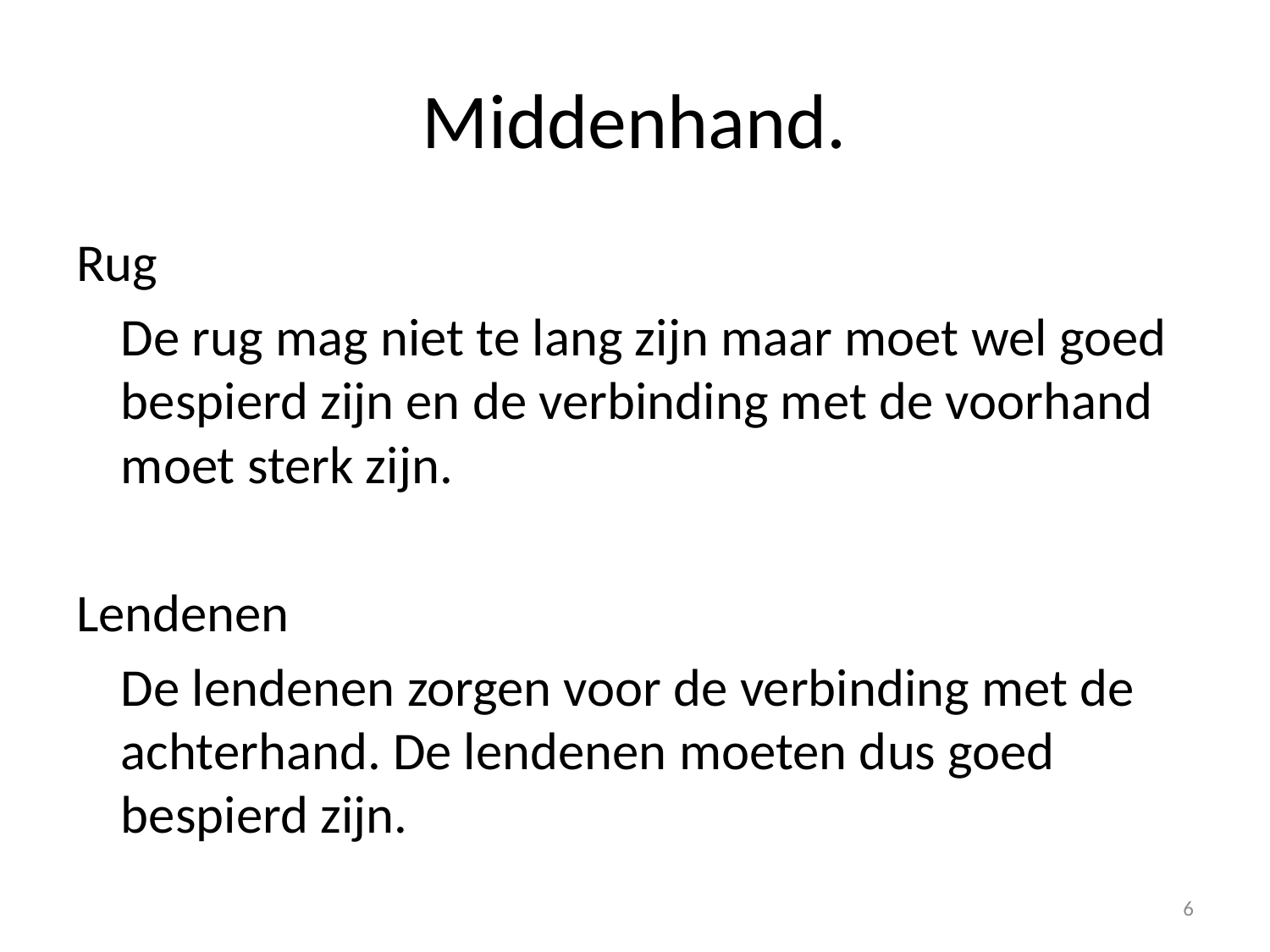

# Middenhand.
Rug
	De rug mag niet te lang zijn maar moet wel goed bespierd zijn en de verbinding met de voorhand moet sterk zijn.

Lendenen
	De lendenen zorgen voor de verbinding met de achterhand. De lendenen moeten dus goed bespierd zijn.
6